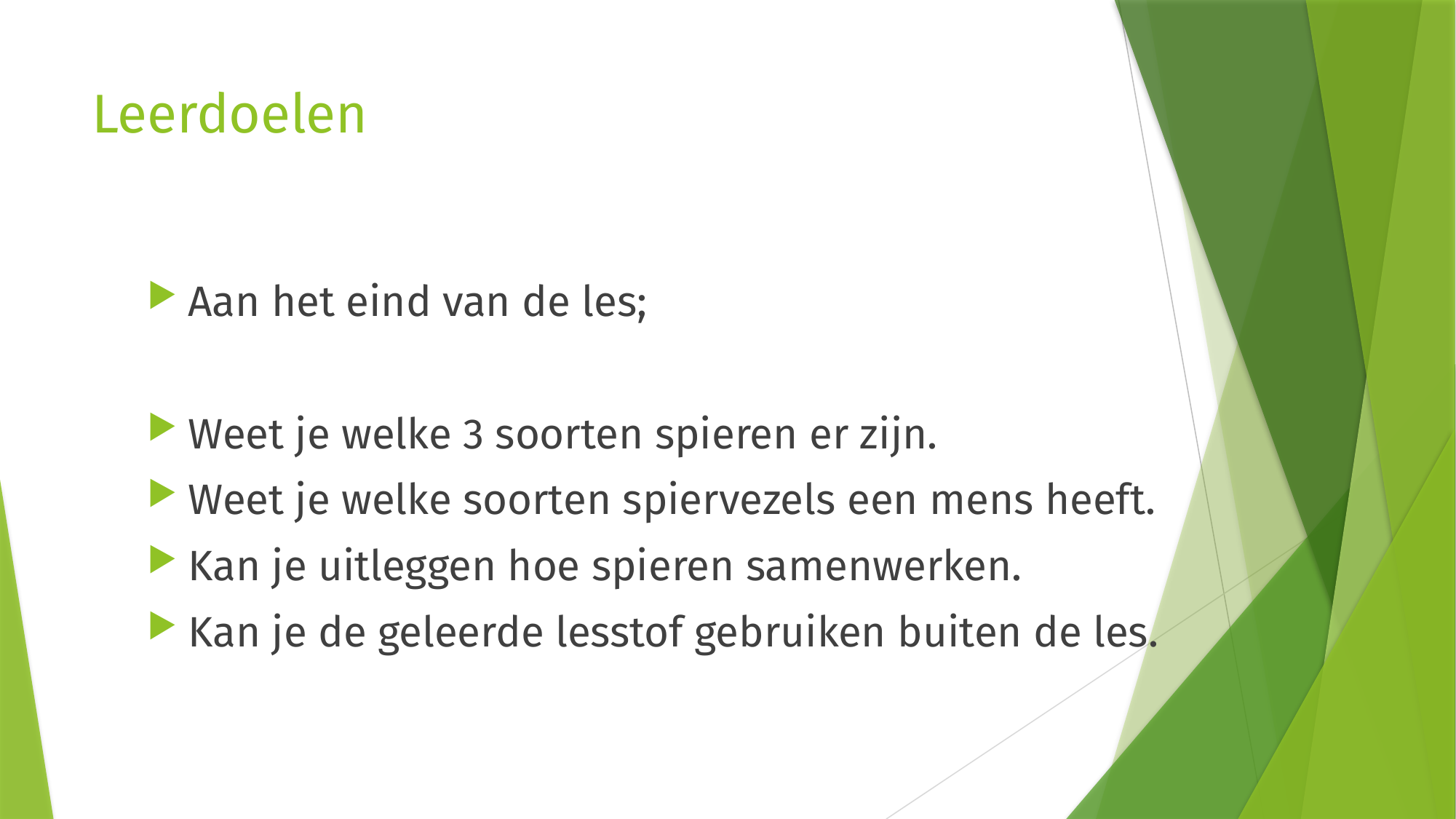

# Leerdoelen
Aan het eind van de les;

Weet je welke 3 soorten spieren er zijn.
Weet je welke soorten spiervezels een mens heeft.
Kan je uitleggen hoe spieren samenwerken.
Kan je de geleerde lesstof gebruiken buiten de les.